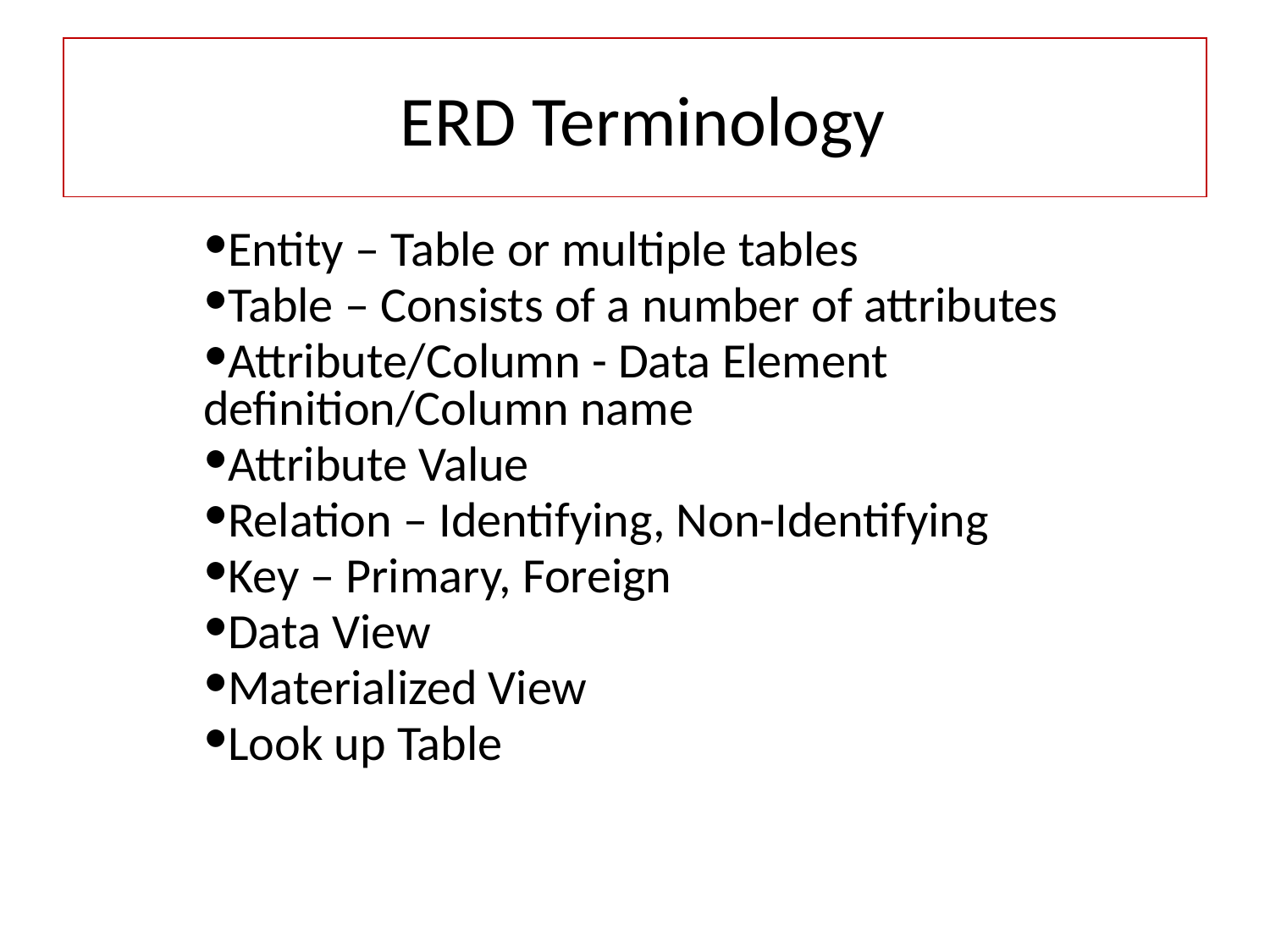

# ERD Terminology
Entity – Table or multiple tables
Table – Consists of a number of attributes
Attribute/Column - Data Element definition/Column name
Attribute Value
Relation – Identifying, Non-Identifying
Key – Primary, Foreign
Data View
Materialized View
Look up Table